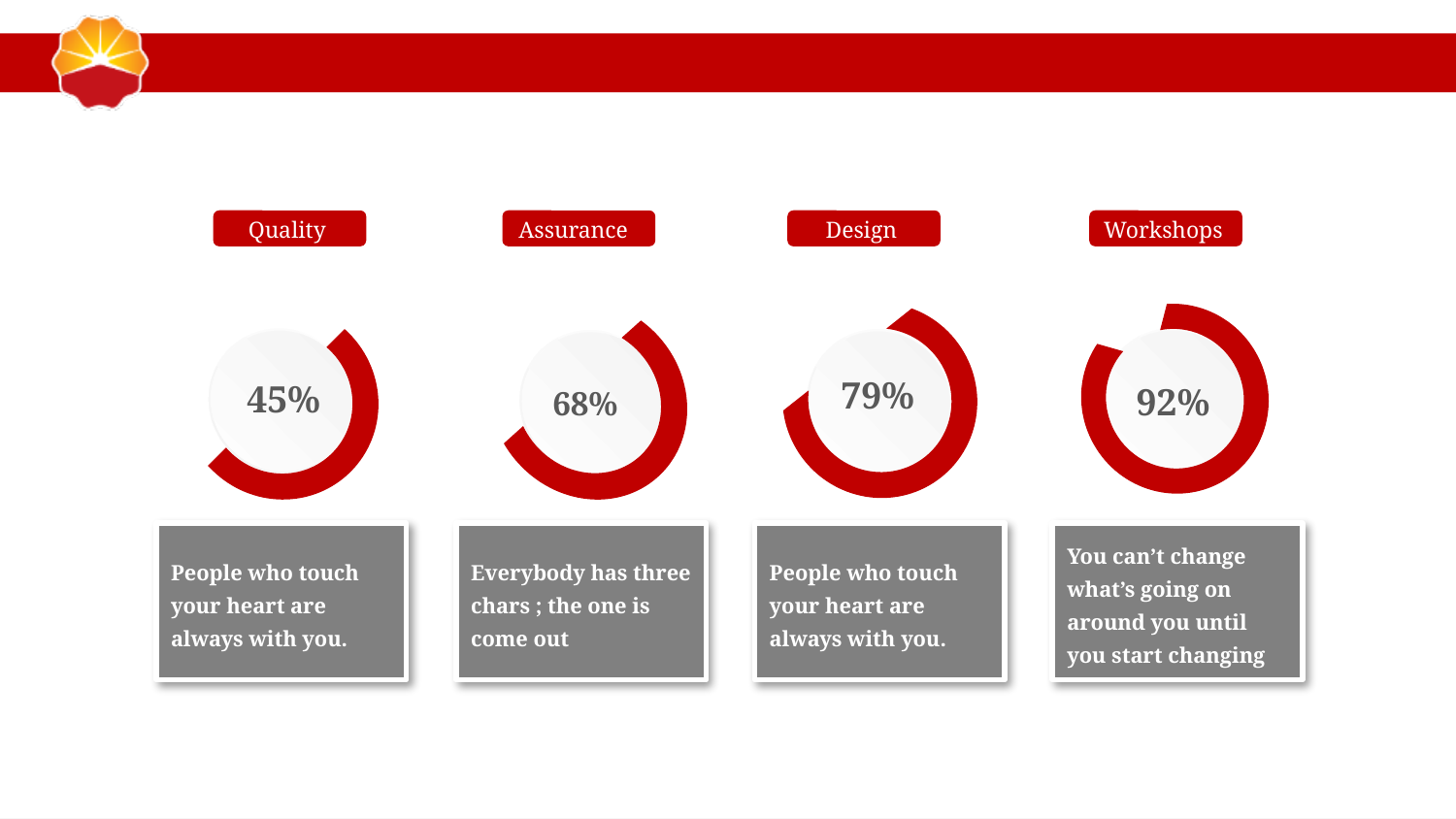

#
Quality

Assurance

Design

Workshops

92%

45%

79%

68%

People who touch your heart are always with you.
Everybody has three chars ; the one is come out
People who touch your heart are always with you.
You can’t change what’s going on around you until you start changing